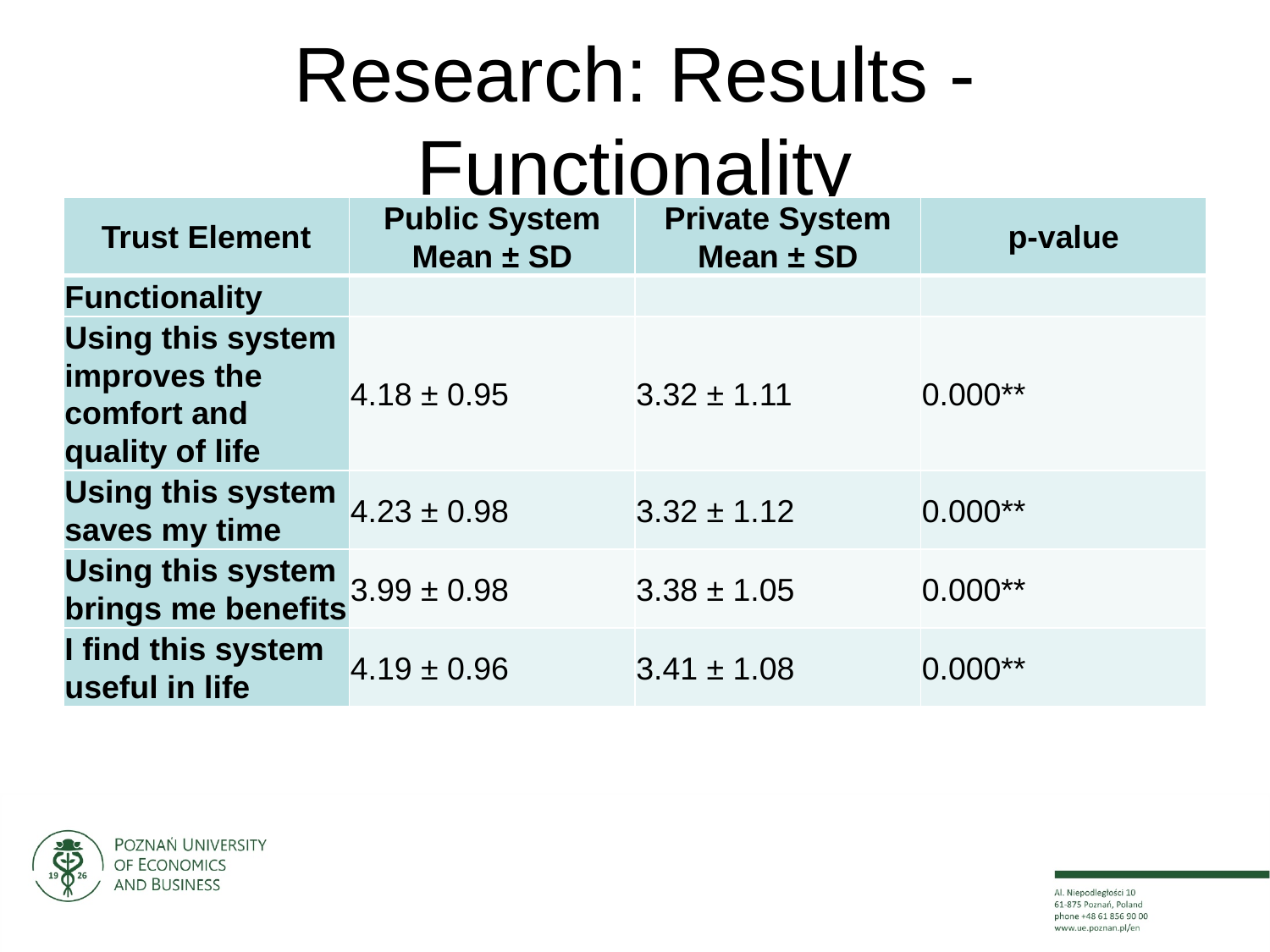

# Research: Results - Functionality
| Trust Element | Public System Mean ± SD | Private System Mean ± SD | p-value |
| --- | --- | --- | --- |
| Functionality |  |  |  |
| Using this system improves the comfort and quality of life | 4.18 ± 0.95 | 3.32 ± 1.11 | 0.000\*\* |
| Using this system saves my time | 4.23 ± 0.98 | 3.32 ± 1.12 | 0.000\*\* |
| Using this system brings me benefits | 3.99 ± 0.98 | 3.38 ± 1.05 | 0.000\*\* |
| I find this system useful in life | 4.19 ± 0.96 | 3.41 ± 1.08 | 0.000\*\* |